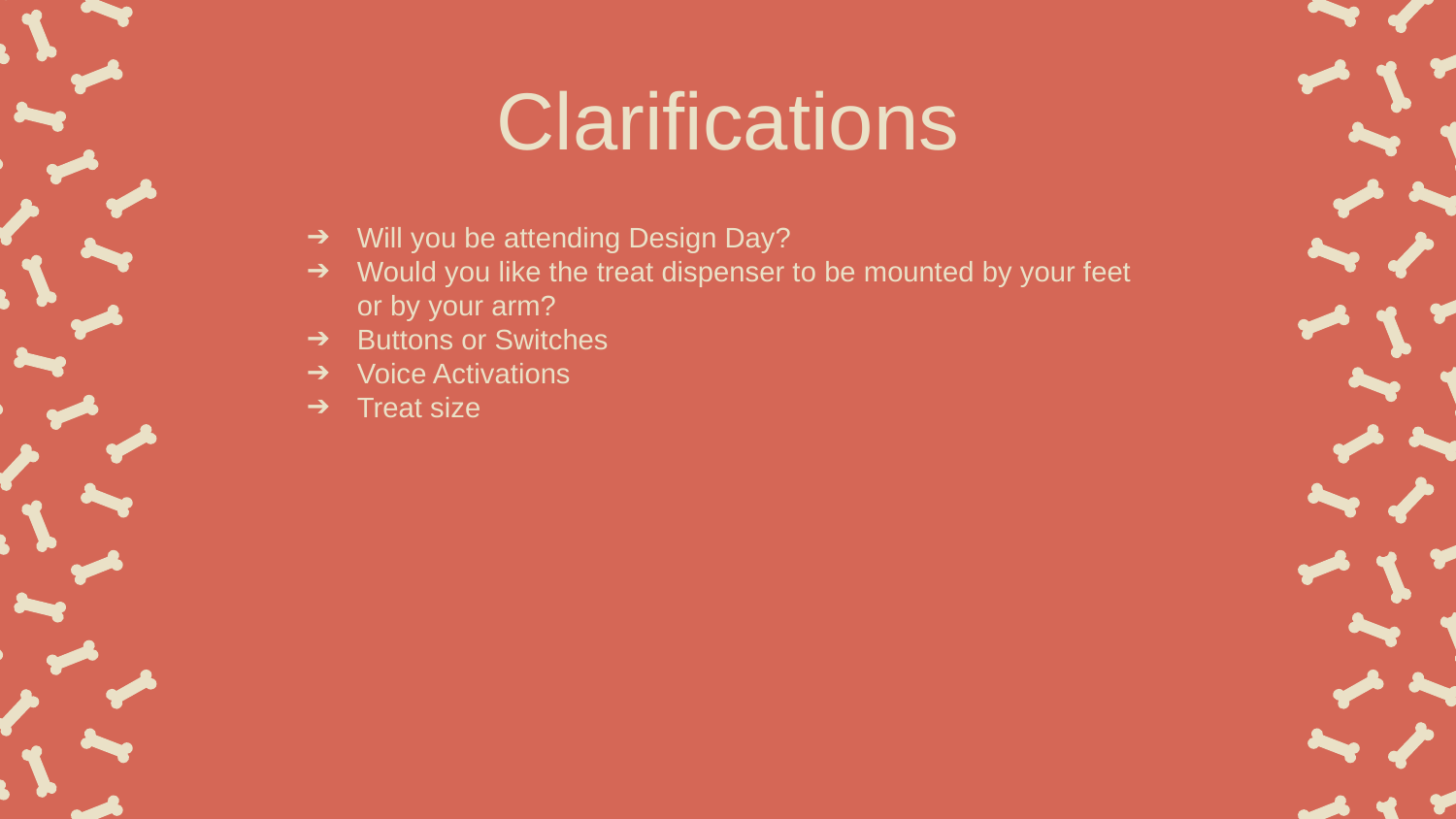

Clarifications
Will you be attending Design Day?
Would you like the treat dispenser to be mounted by your feet or by your arm?
Buttons or Switches
Voice Activations
Treat size